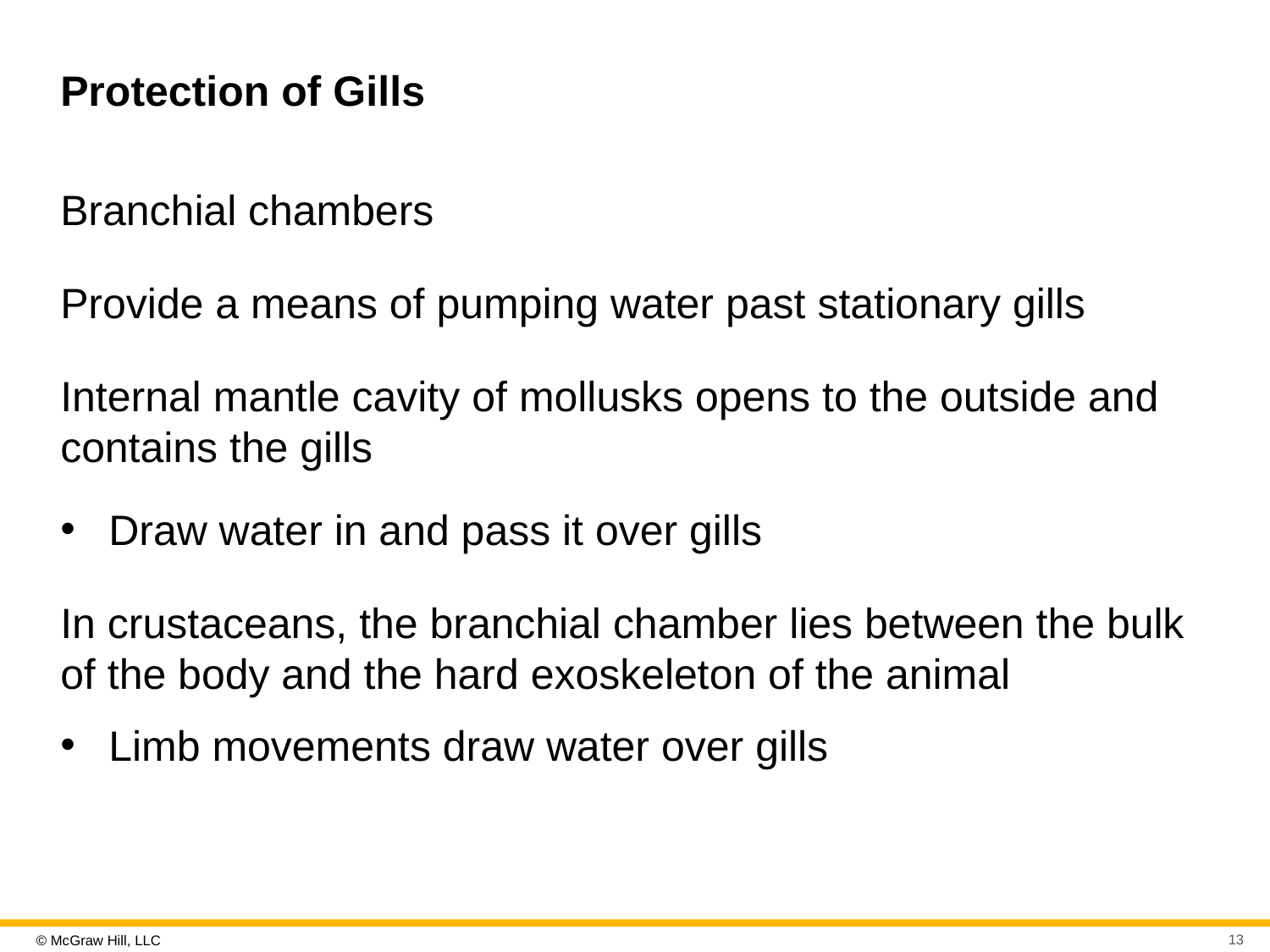

# Protection of Gills
Branchial chambers
Provide a means of pumping water past stationary gills
Internal mantle cavity of mollusks opens to the outside and contains the gills
Draw water in and pass it over gills
In crustaceans, the branchial chamber lies between the bulk of the body and the hard exoskeleton of the animal
Limb movements draw water over gills
13